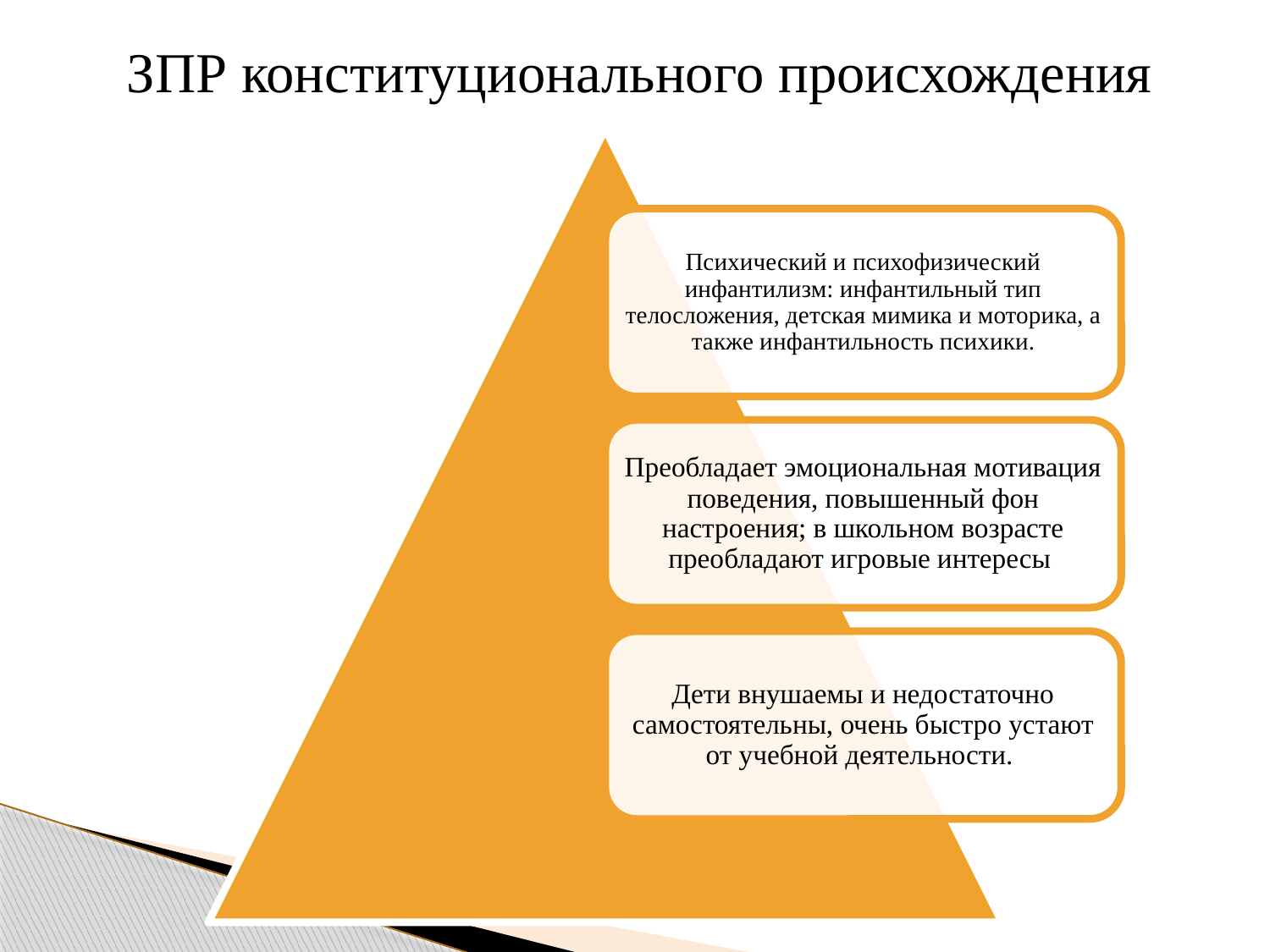

ЗПР конституционального происхождения

Психический и психофизический инфантилизм: инфантильный тип телосложения, детская мимика и моторика, а также инфантильность психики.
Преобладает эмоциональная мотивация поведения, повышенный фон настроения; в школьном возрасте преобладают игровые интересы
Дети внушаемы и недостаточно самостоятельны, очень быстро устают от учебной деятельности.